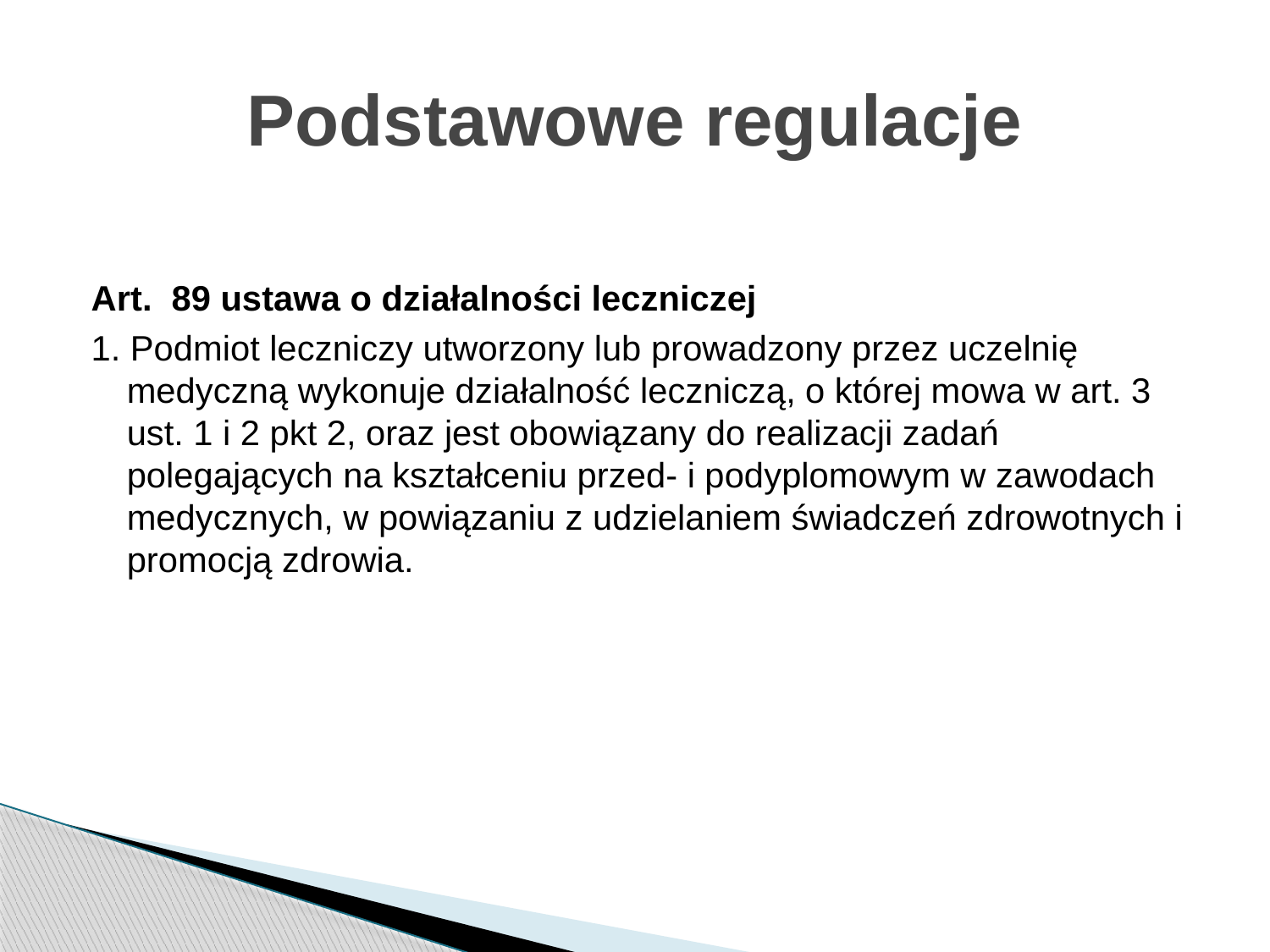

# Podstawowe regulacje

Art.  89 ustawa o działalności leczniczej
1. Podmiot leczniczy utworzony lub prowadzony przez uczelnię medyczną wykonuje działalność leczniczą, o której mowa w art. 3 ust. 1 i 2 pkt 2, oraz jest obowiązany do realizacji zadań polegających na kształceniu przed- i podyplomowym w zawodach medycznych, w powiązaniu z udzielaniem świadczeń zdrowotnych i promocją zdrowia.